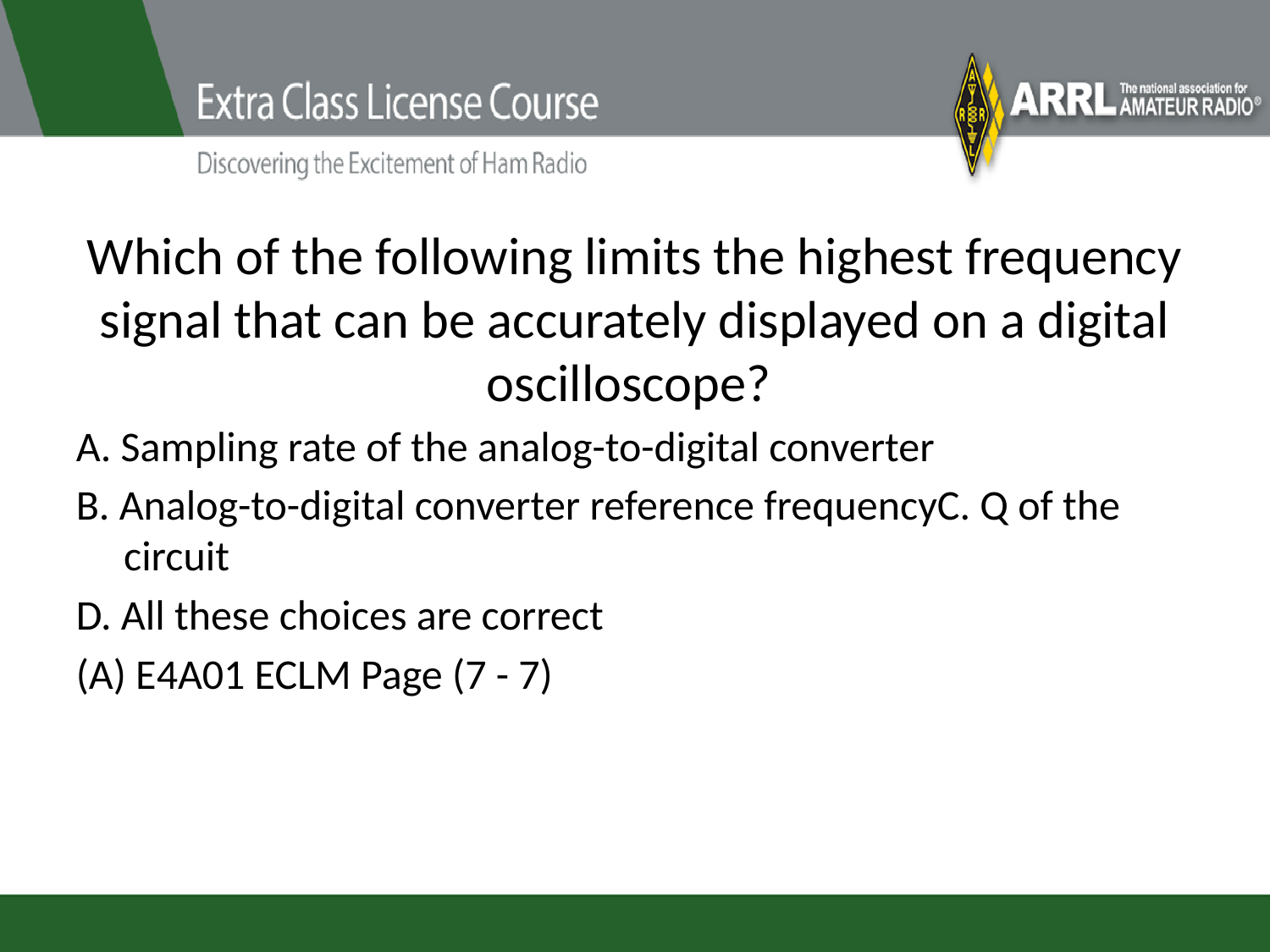

# Which of the following limits the highest frequency signal that can be accurately displayed on a digital oscilloscope?
A. Sampling rate of the analog-to-digital converter
B. Analog-to-digital converter reference frequencyC. Q of the circuit
D. All these choices are correct
(A) E4A01 ECLM Page (7 - 7)